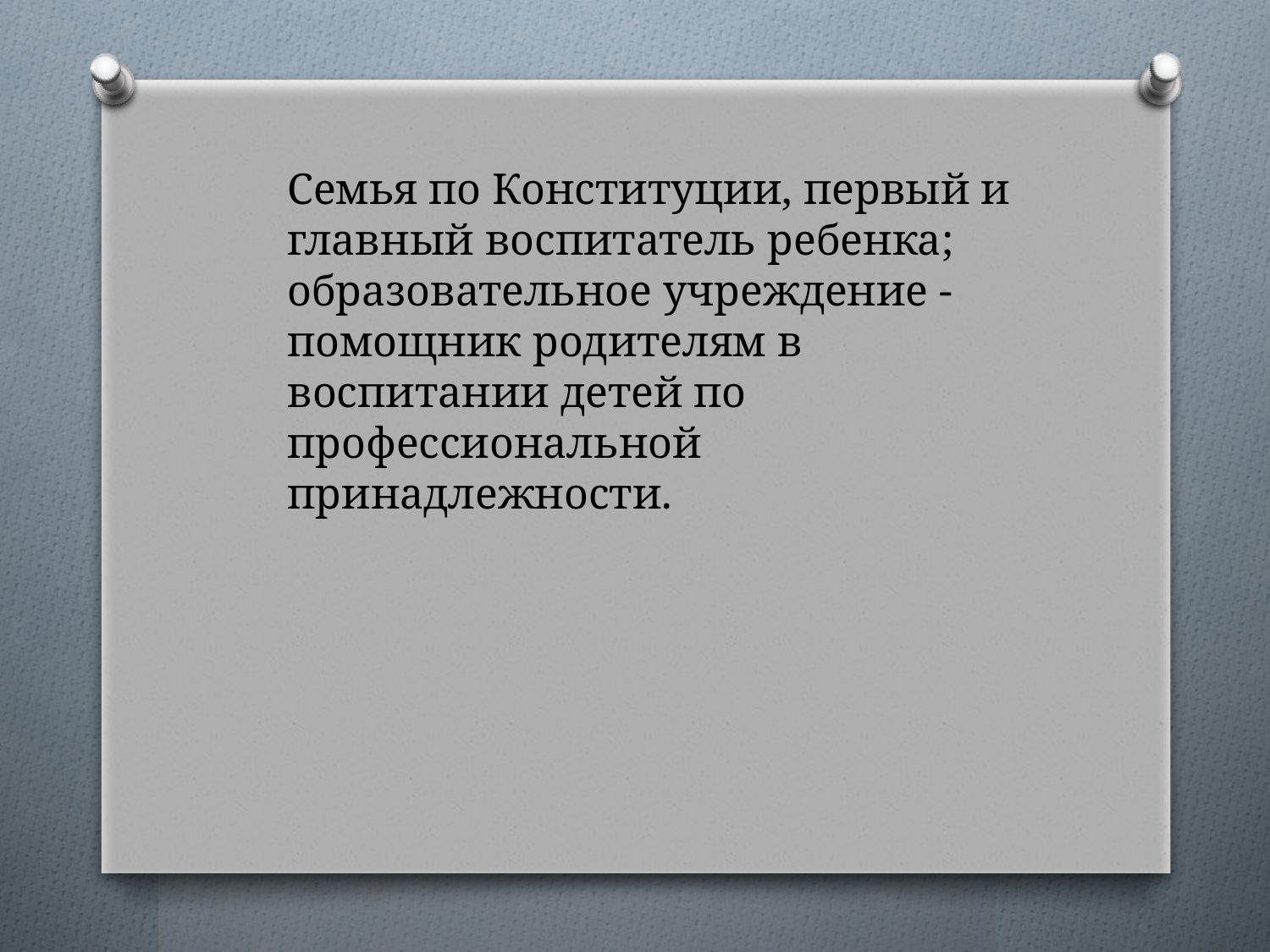

Семья по Конституции, первый и главный воспитатель ребенка; образовательное учреждение - помощник родителям в воспитании детей по профессиональной принадлежности.